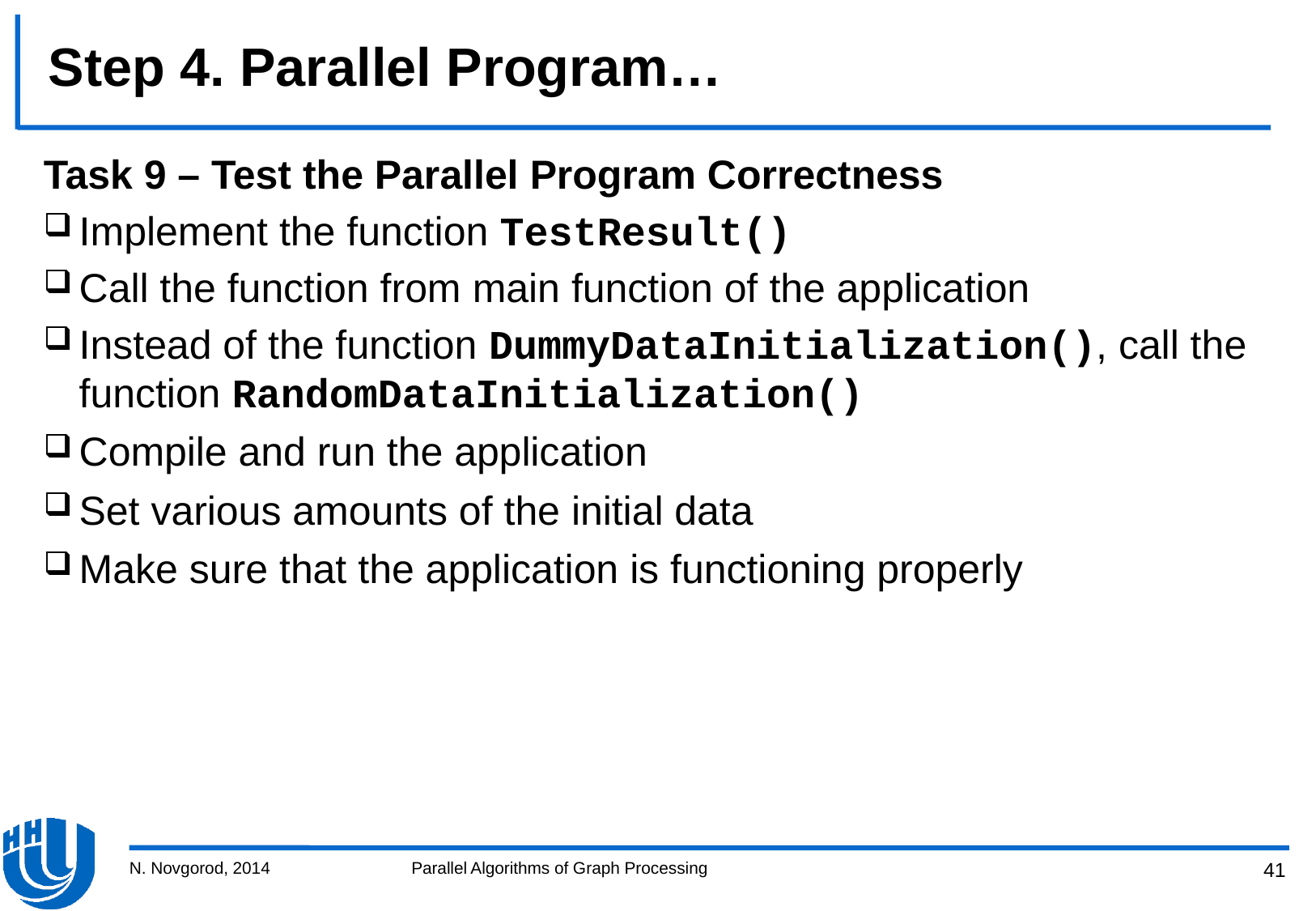

# Step 4. Parallel Program…
Task 9 – Test the Parallel Program Correctness
Implement the function TestResult()
Call the function from main function of the application
Instead of the function DummyDataInitialization(), call the function RandomDataInitialization()
Compile and run the application
Set various amounts of the initial data
Make sure that the application is functioning properly
N. Novgorod, 2014
Parallel Algorithms of Graph Processing
41